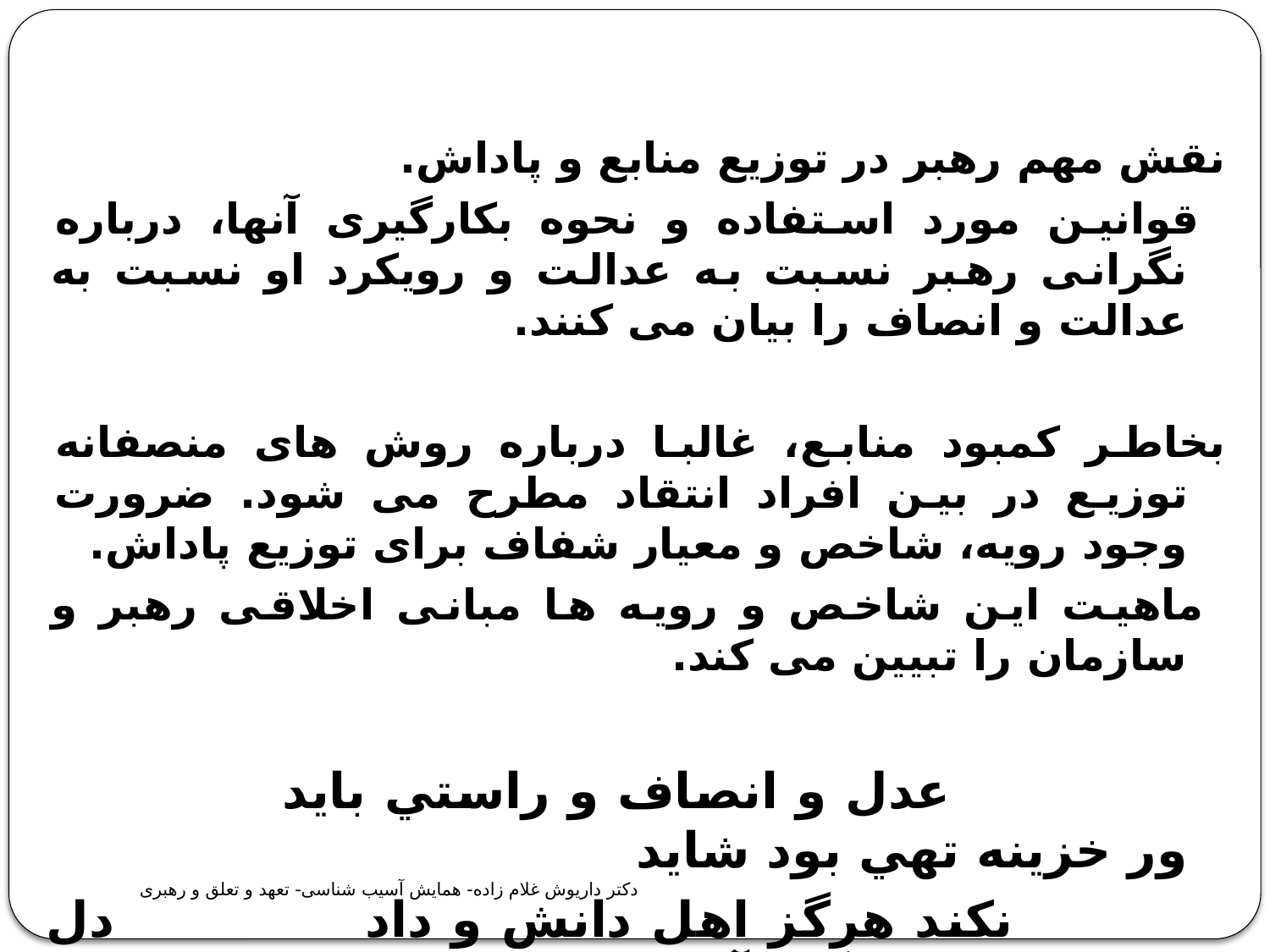

نقش مهم رهبر در توزیع منابع و پاداش.
 قوانین مورد استفاده و نحوه بکارگیری آنها، درباره نگرانی رهبر نسبت به عدالت و رویکرد او نسبت به عدالت و انصاف را بیان می کنند.

بخاطر کمبود منابع، غالبا درباره روش های منصفانه توزیع در بین افراد انتقاد مطرح می شود. ضرورت وجود رویه، شاخص و معیار شفاف برای توزیع پاداش.
 ماهیت این شاخص و رویه ها مبانی اخلاقی رهبر و سازمان را تبیین می کند.

               عدل و انصاف و راستي بايد              ور خزينه تهي بود شايد
           نكند هرگز اهل دانش و داد             دل مردم خراب و گنج آباد
              پادشاهي كه يار درويش است             پاسبان ممالك خويش است
دکتر داریوش غلام زاده- همایش آسیب شناسی- تعهد و تعلق و رهبری